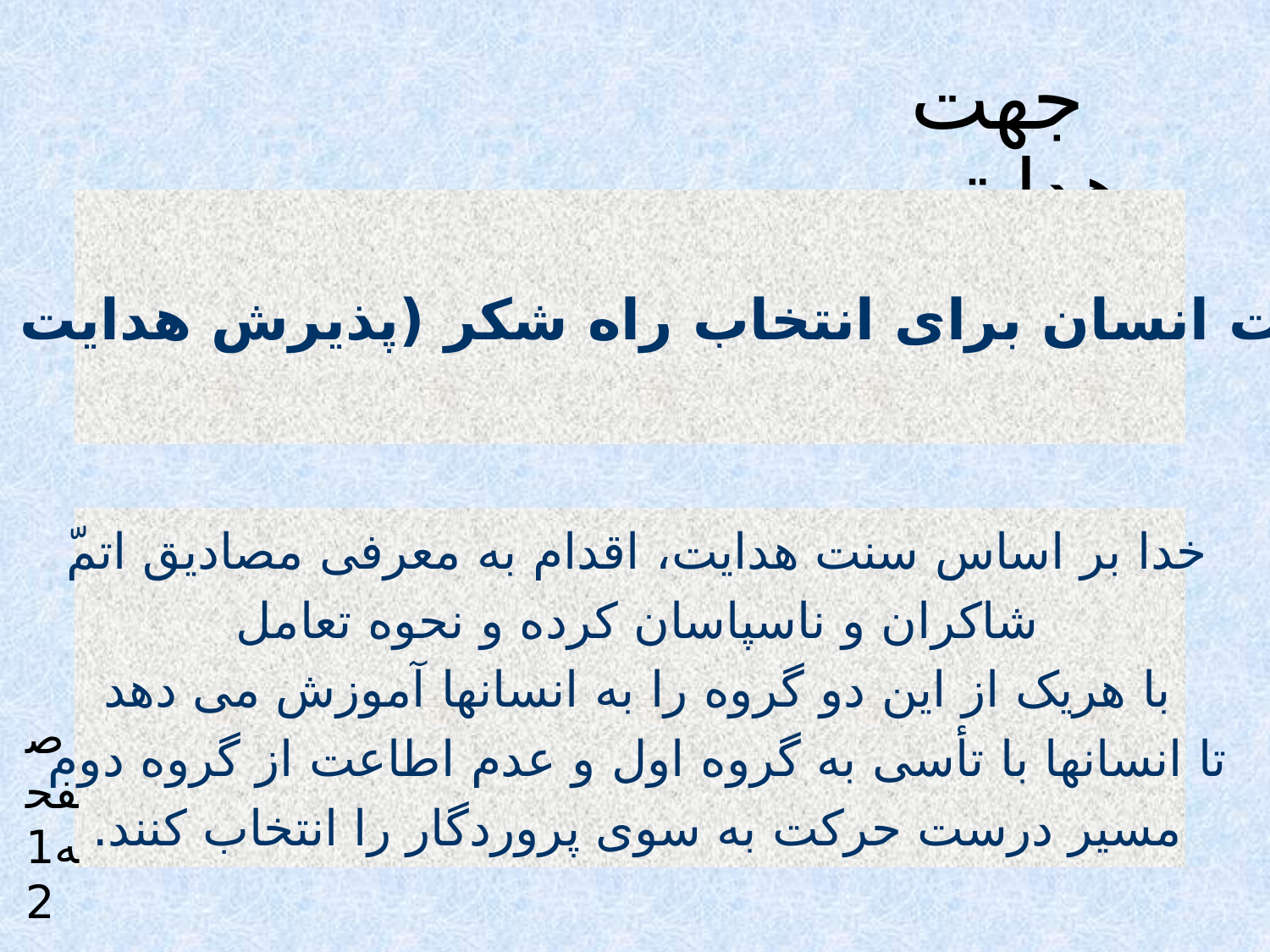

جهت  هدایتی   سوره
 هدایت انسان برای انتخاب راه شکر (پذیرش هدایت الهی)
خدا بر اساس سنت هدایت، اقدام به معرفی مصادیق اتمّ
شاکران و ناسپاسان کرده و نحوه تعامل
با هریک از این دو گروه را به انسانها آموزش می دهد
تا انسانها با تأسی به گروه اول و عدم اطاعت از گروه دوم
مسیر درست حرکت به سوی پروردگار را انتخاب کنند.
صفحه12